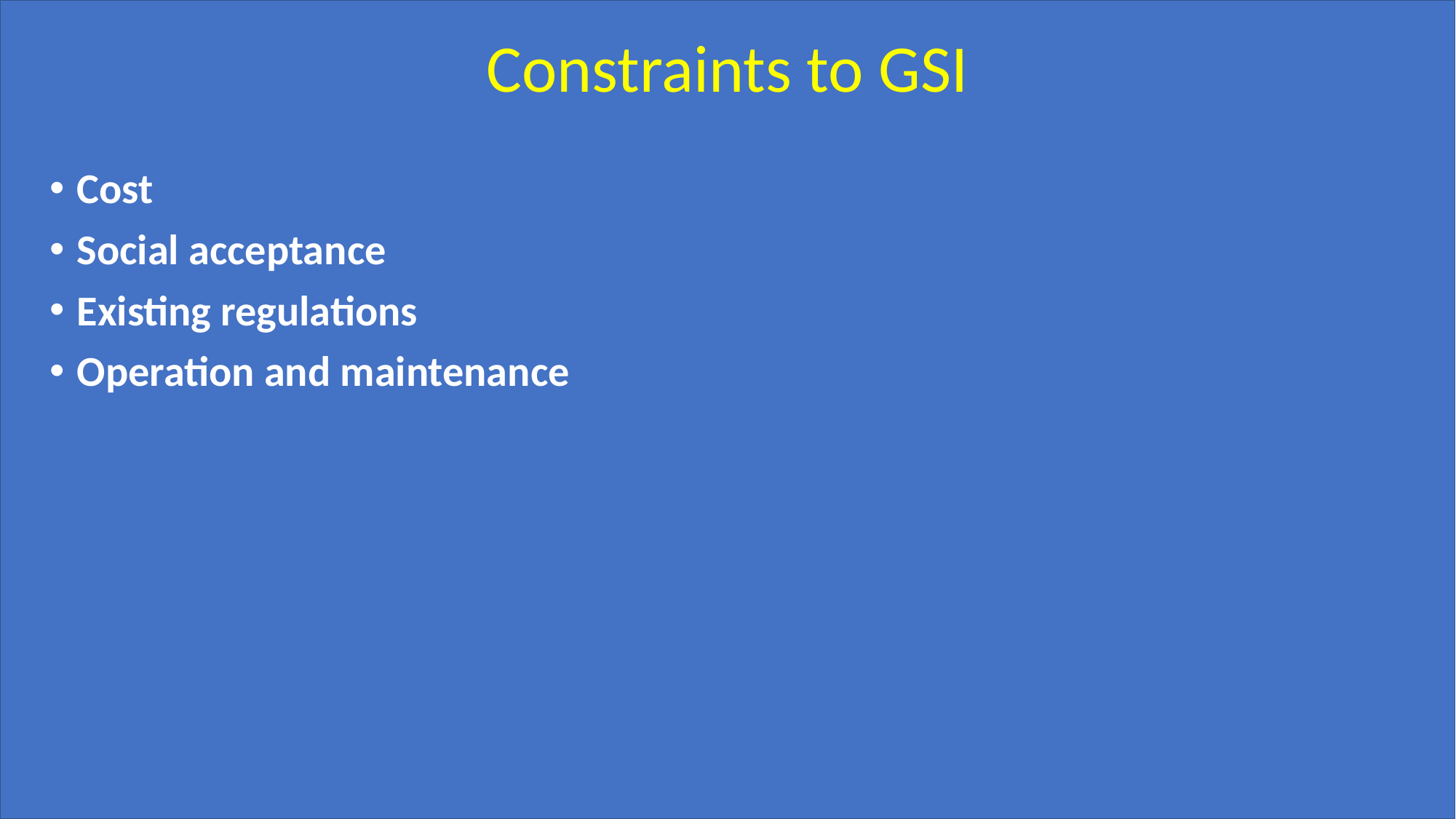

# Constraints to GSI
Cost
Social acceptance
Existing regulations
Operation and maintenance